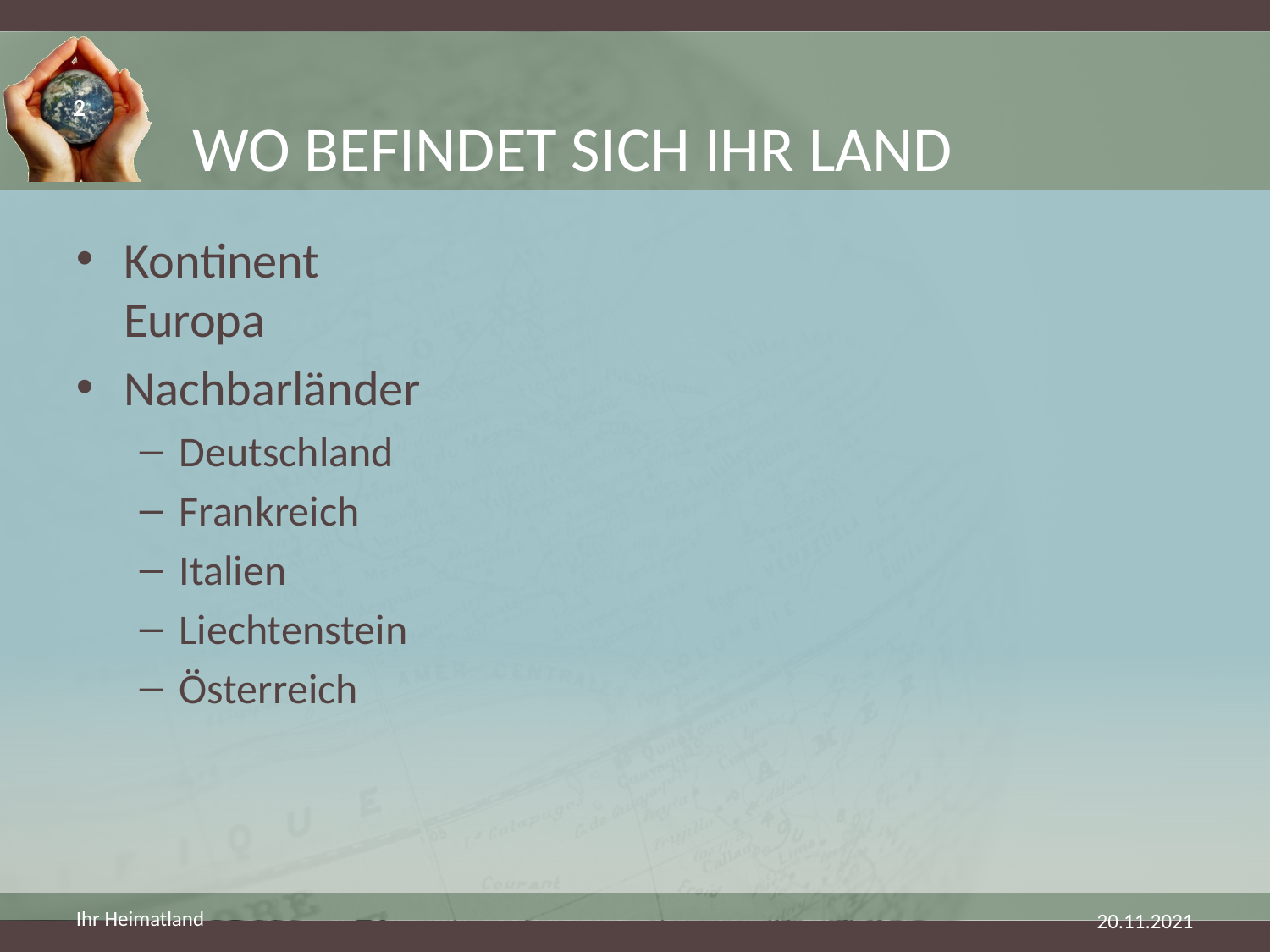

# Wo befindet sich Ihr Land
2
Kontinent
Europa
Nachbarländer
Deutschland
Frankreich
Italien
Liechtenstein
Österreich

Ihr Heimatland
20.11.2021